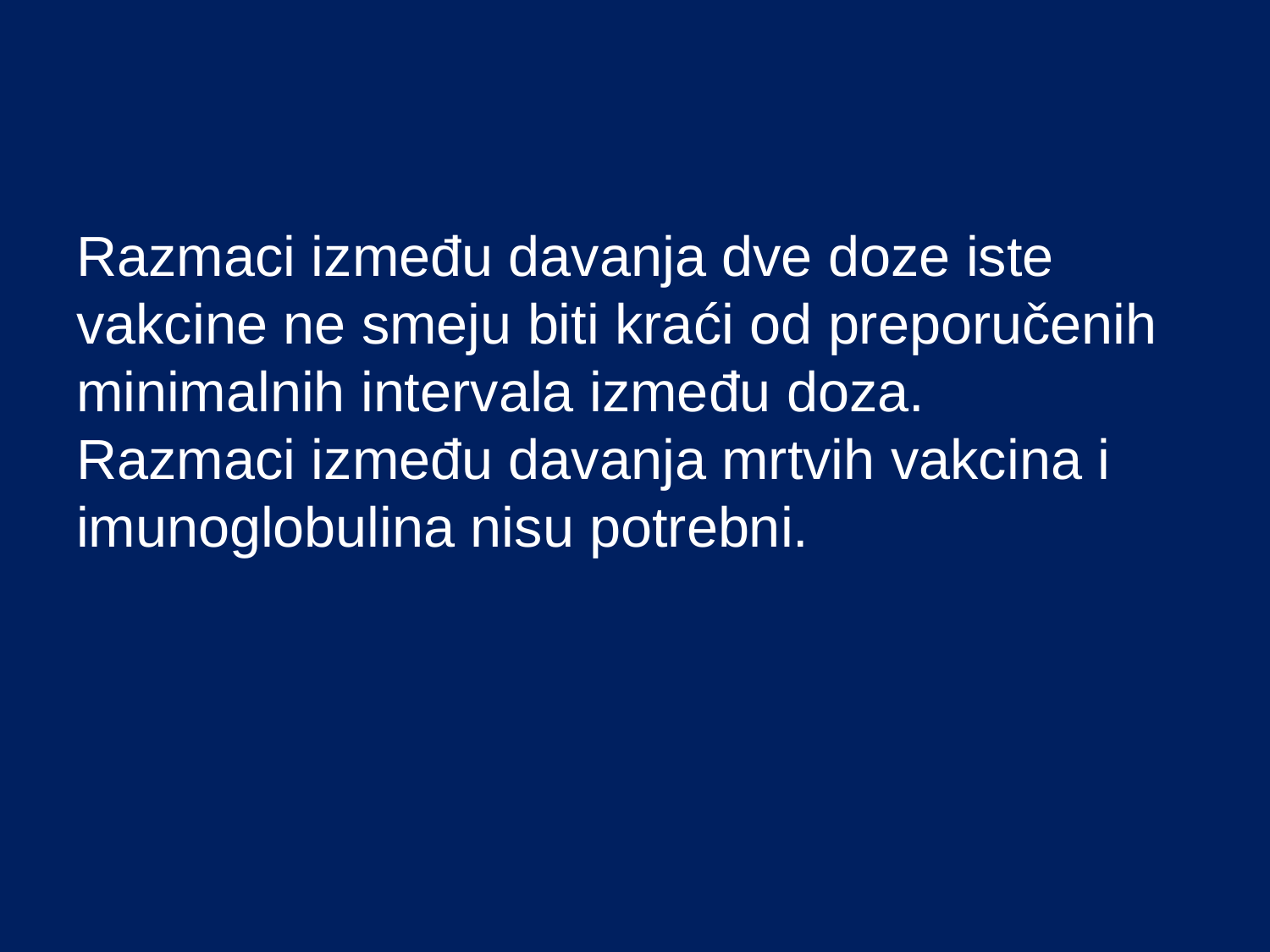

# Razmaci između davanja dve doze iste vakcine ne smeju biti kraći od preporučenih minimalnih intervala između doza. Razmaci između davanja mrtvih vakcina i imunoglobulina nisu potrebni.